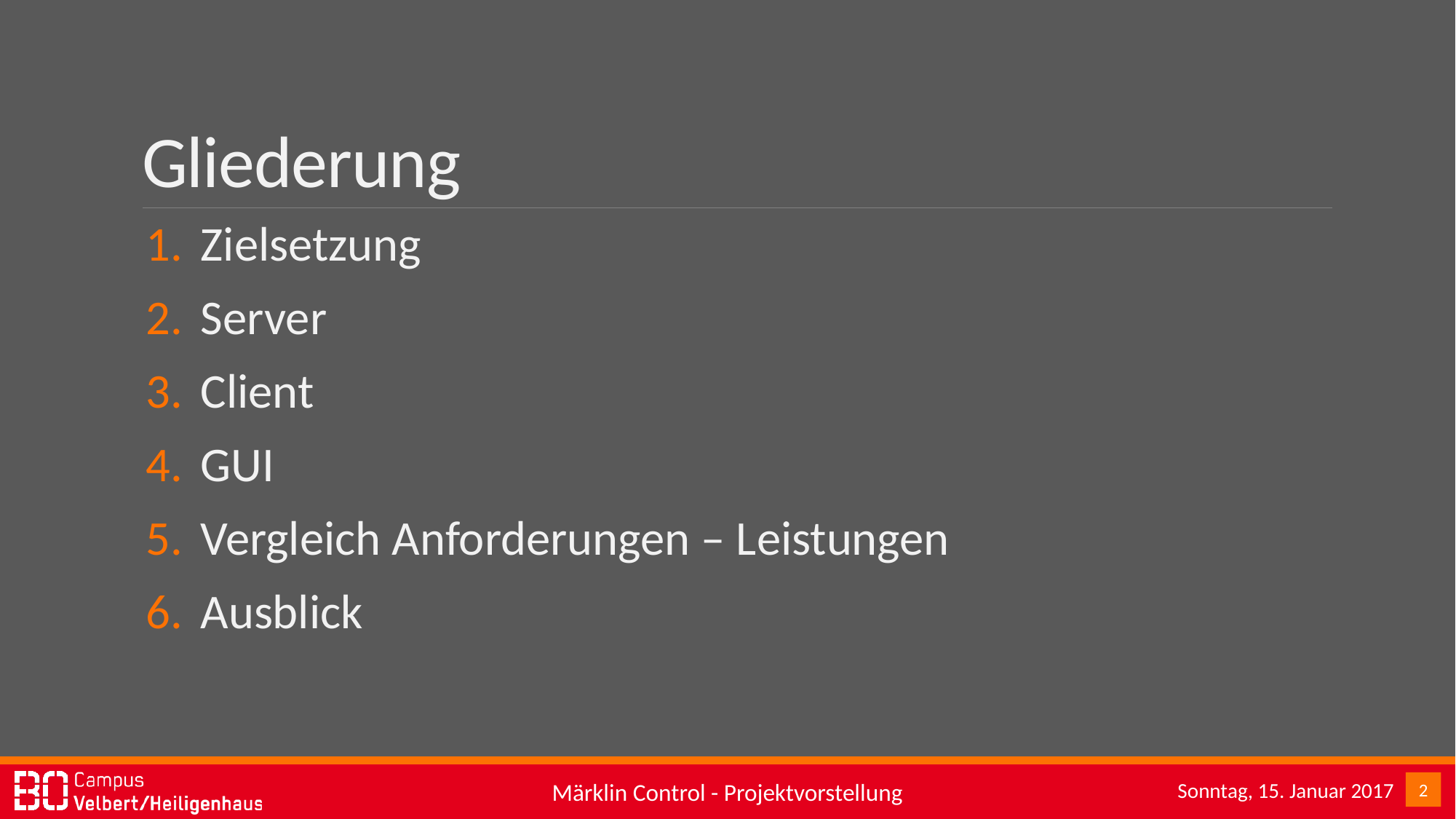

# Gliederung
Zielsetzung
Server
Client
GUI
Vergleich Anforderungen – Leistungen
Ausblick

Sonntag, 15. Januar 2017
2